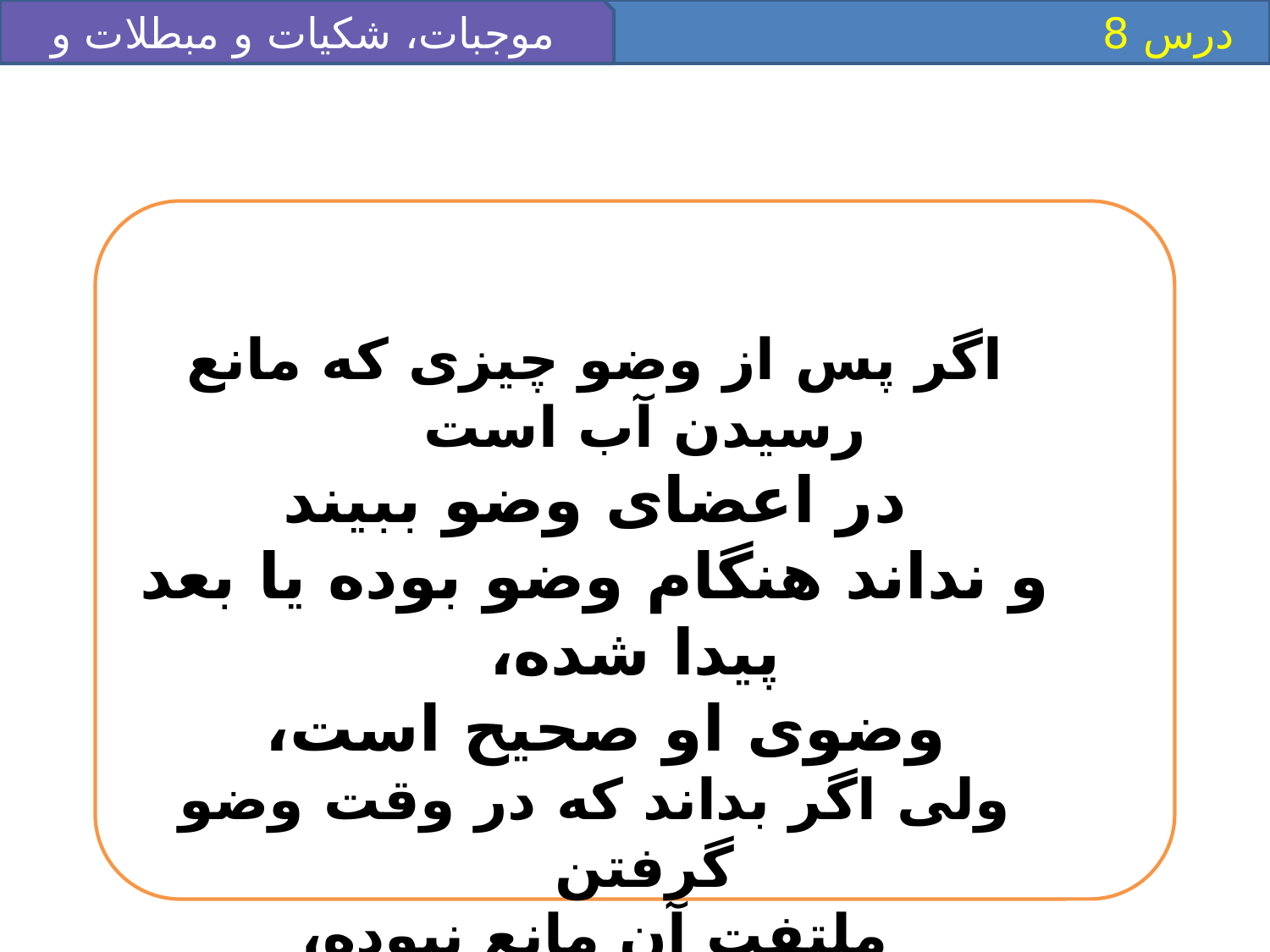

موجبات، شکيات و مبطلات و ضو
 درس 8

اگر پس از وضو چيزى كه مانع رسيدن آب است
در اعضاى وضو ببيند
و نداند هنگام وضو بوده يا بعد پيدا شده،
وضوى او صحيح است،
ولى اگر بداند كه در وقت وضو گرفتن
ملتفت آن مانع نبوده،
 احتياط واجب است كه دوباره وضو بگيرد.